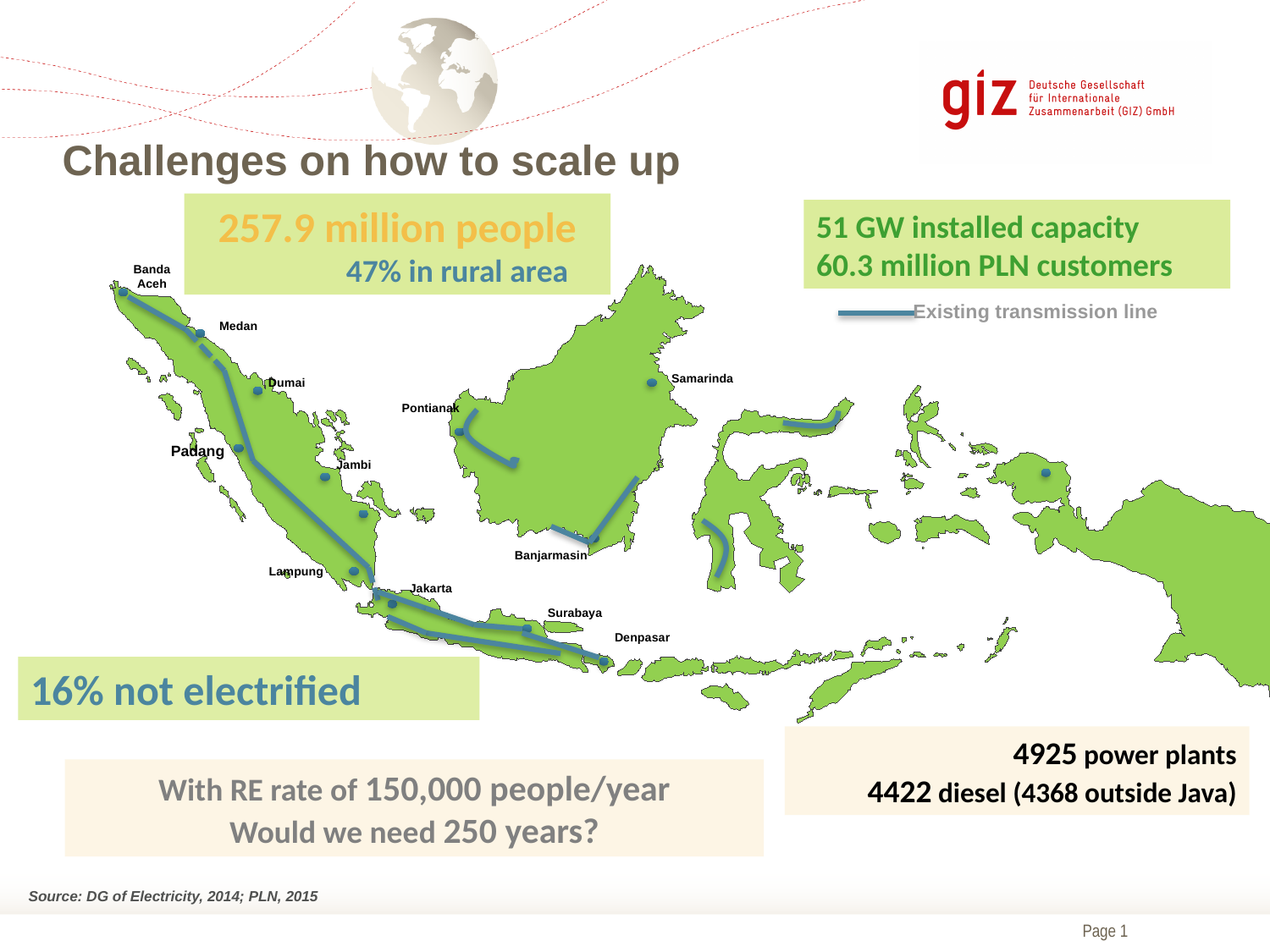

1
# Challenges on how to scale up
257.9 million people
	47% in rural area
51 GW installed capacity
60.3 million PLN customers

Banda Aceh

Medan

Samarinda
Dumai

Pontianak

Padang

Jambi

Banjarmasin
Lampung

Jakarta

Surabaya

Denpasar

Existing transmission line
16% not electrified
4925 power plants
4422 diesel (4368 outside Java)
With RE rate of 150,000 people/year
Would we need 250 years?
Source: DG of Electricity, 2014; PLN, 2015